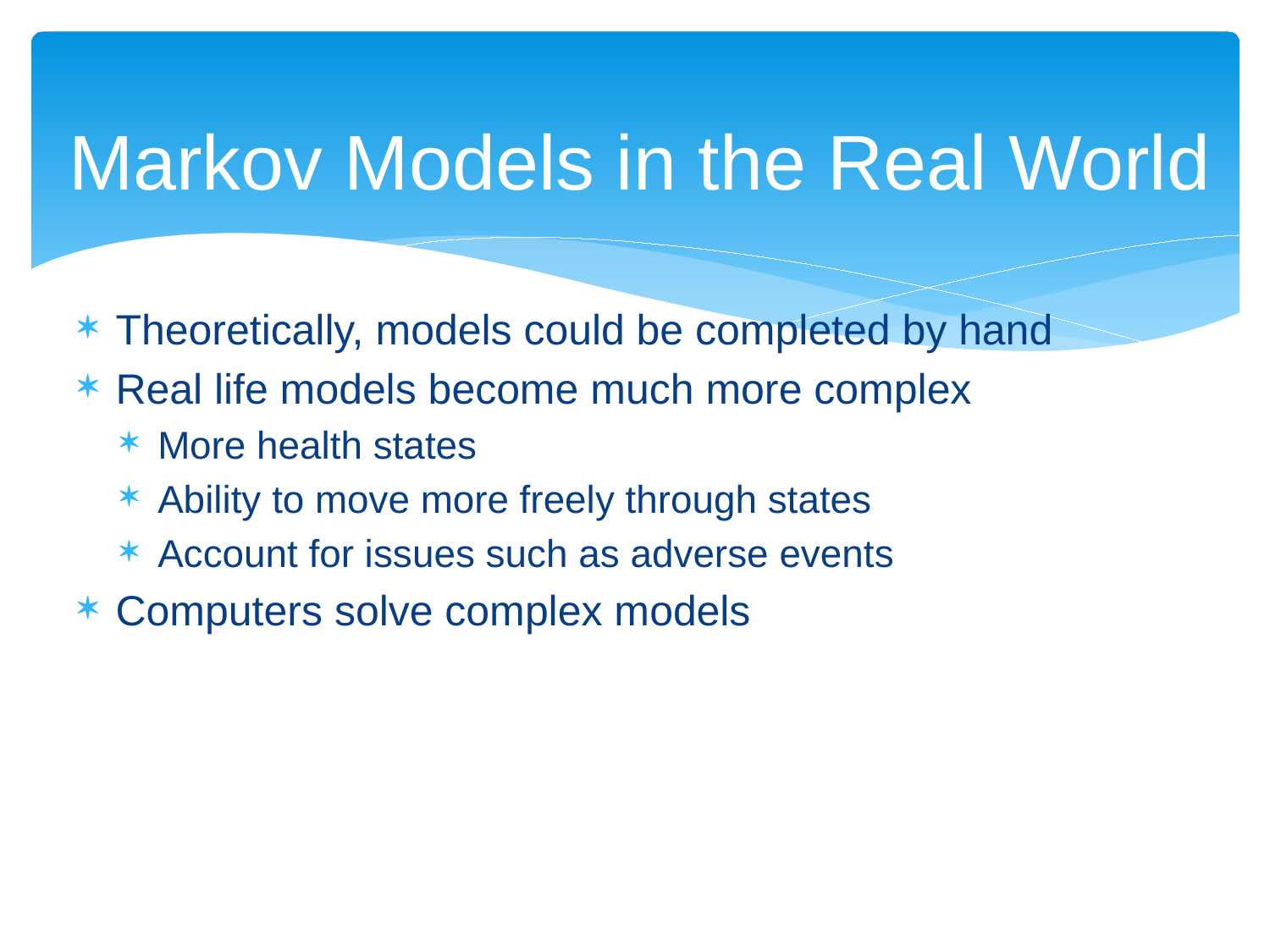

# Markov Models in the Real World
Theoretically, models could be completed by hand
Real life models become much more complex
More health states
Ability to move more freely through states
Account for issues such as adverse events
Computers solve complex models